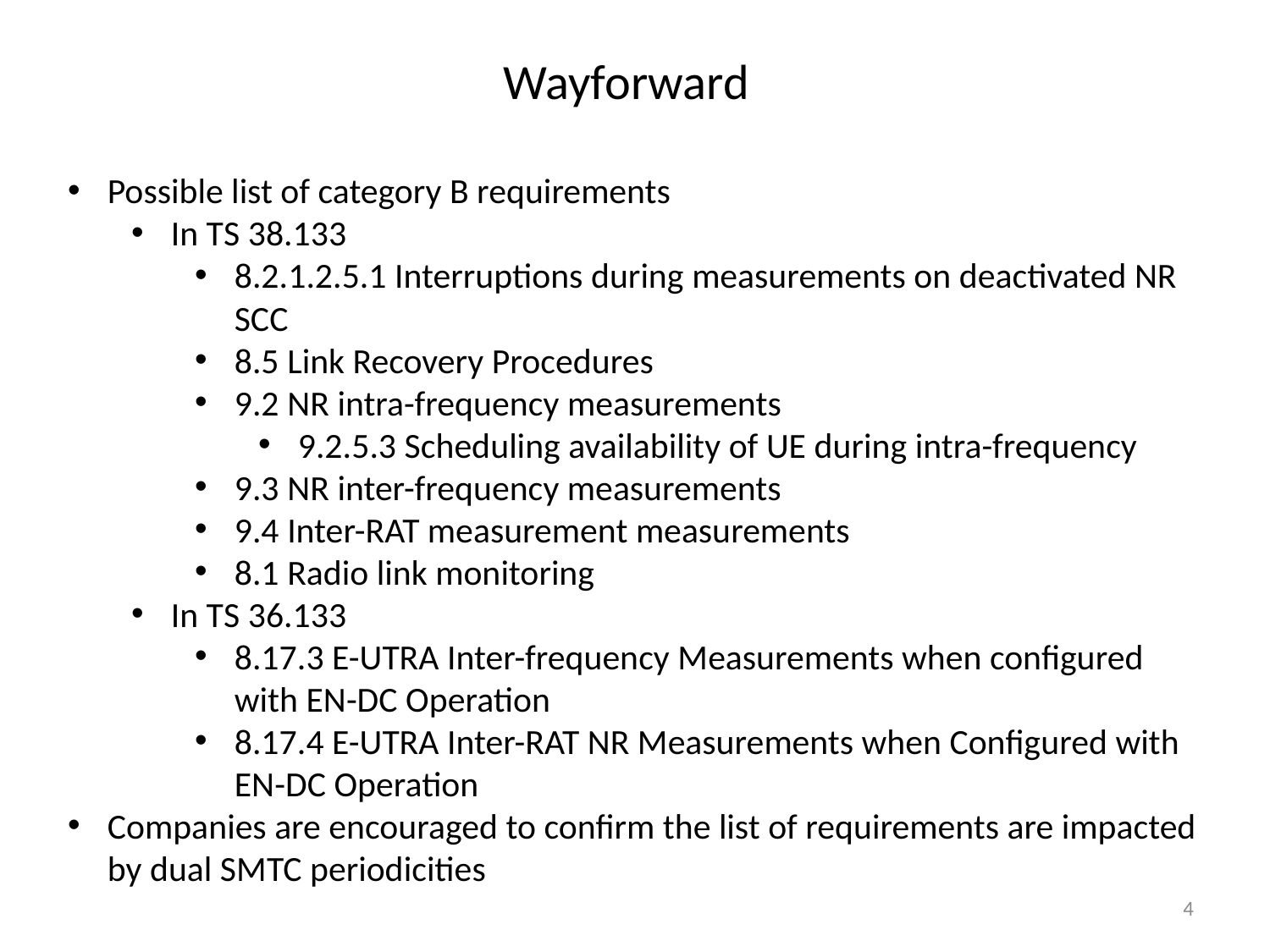

# Wayforward
Possible list of category B requirements
In TS 38.133
8.2.1.2.5.1 Interruptions during measurements on deactivated NR SCC
8.5 Link Recovery Procedures
9.2 NR intra-frequency measurements
9.2.5.3 Scheduling availability of UE during intra-frequency
9.3 NR inter-frequency measurements
9.4 Inter-RAT measurement measurements
8.1 Radio link monitoring
In TS 36.133
8.17.3 E-UTRA Inter-frequency Measurements when configured with EN-DC Operation
8.17.4 E-UTRA Inter-RAT NR Measurements when Configured with EN-DC Operation
Companies are encouraged to confirm the list of requirements are impacted by dual SMTC periodicities
4